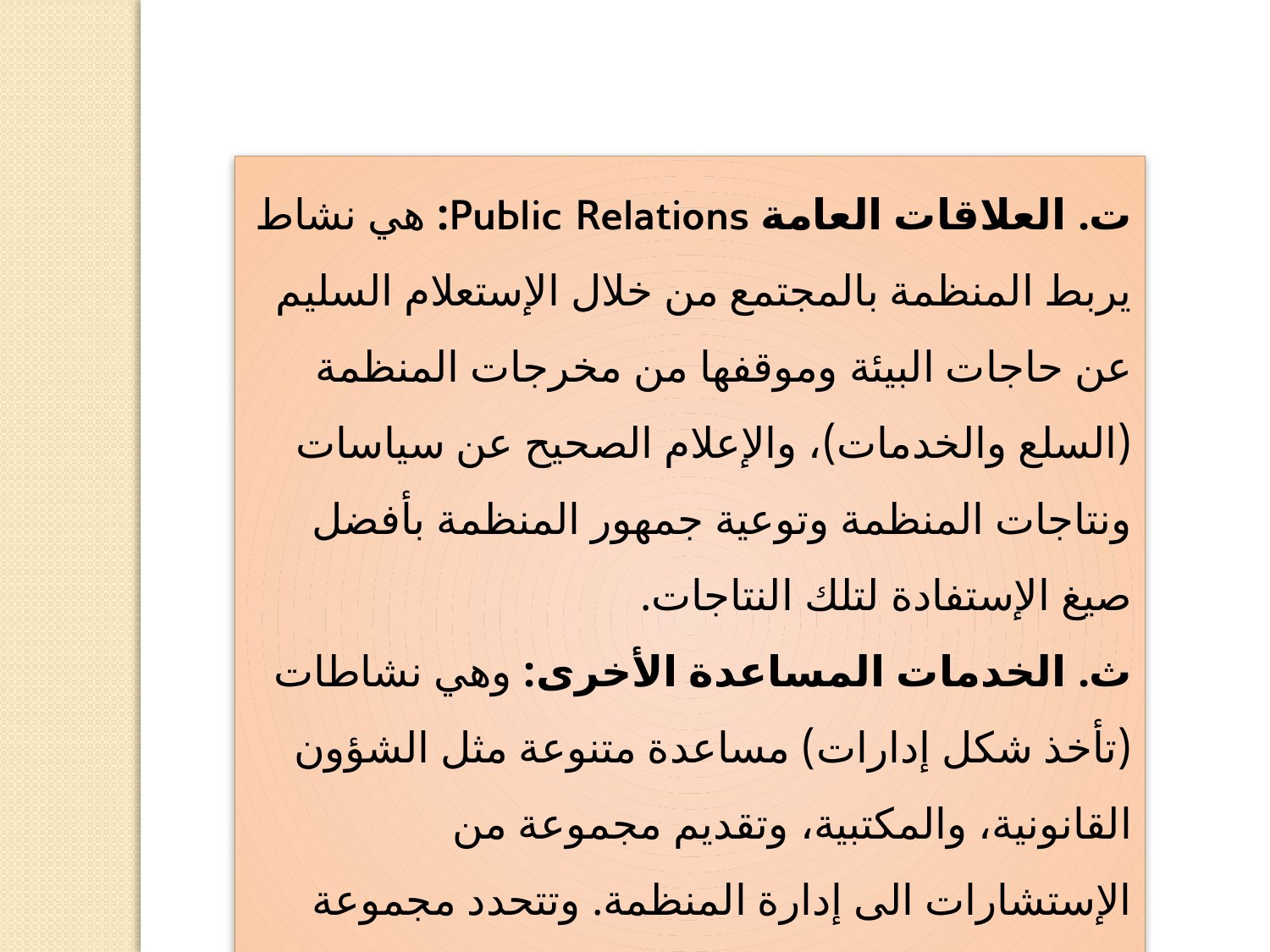

ت‌. العلاقات العامة Public Relations: هي نشاط يربط المنظمة بالمجتمع من خلال الإستعلام السليم عن حاجات البيئة وموقفها من مخرجات المنظمة (السلع والخدمات)، والإعلام الصحيح عن سياسات ونتاجات المنظمة وتوعية جمهور المنظمة بأفضل صيغ الإستفادة لتلك النتاجات.
ث‌. الخدمات المساعدة الأخرى: وهي نشاطات (تأخذ شكل إدارات) مساعدة متنوعة مثل الشؤون القانونية، والمكتبية، وتقديم مجموعة من الإستشارات الى إدارة المنظمة. وتتحدد مجموعة هذه الخدمات بحسب حاجة المنظمة إليها وطبيعة عملها.